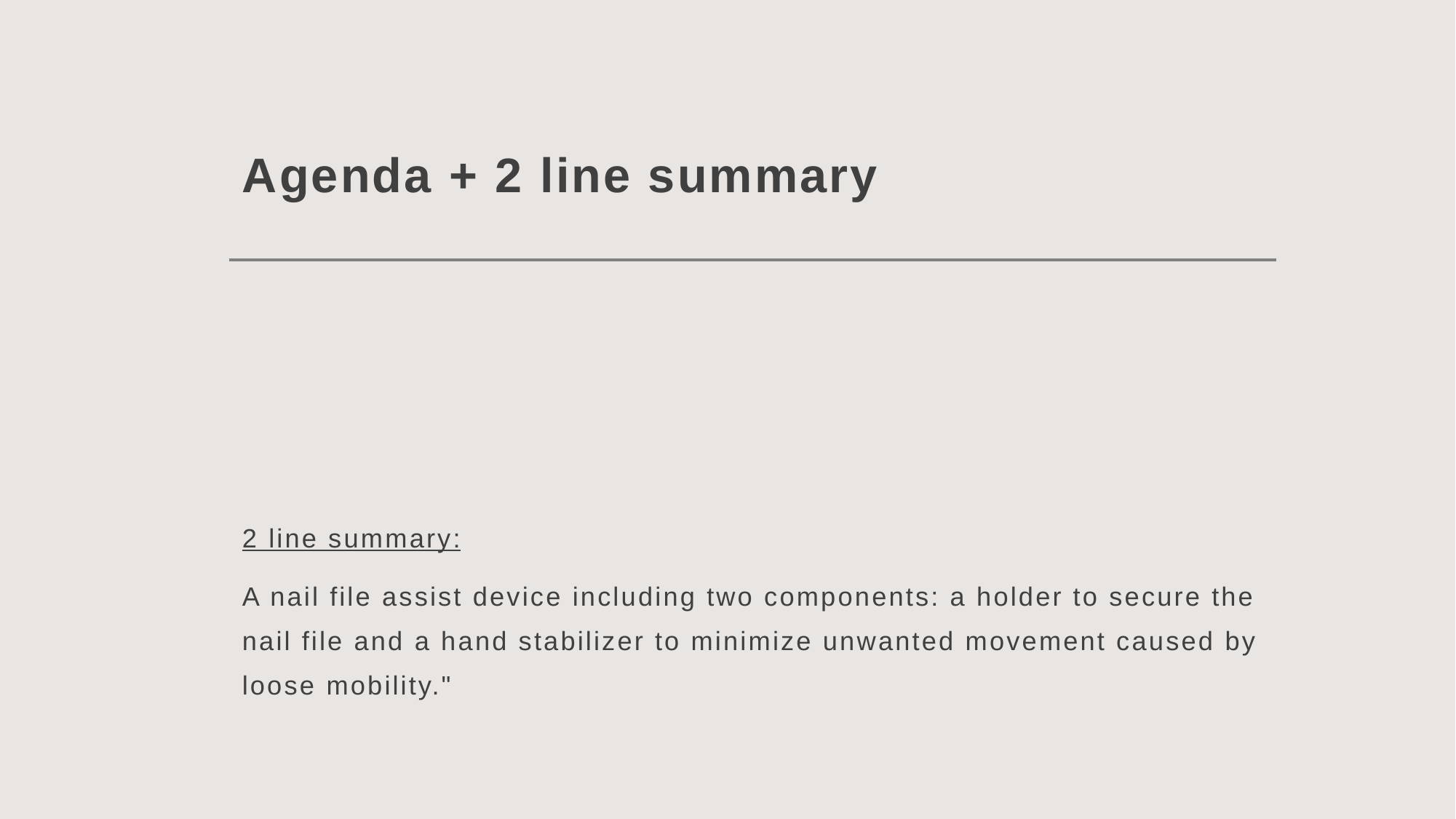

# Agenda + 2 line summary

2 line summary:
A nail file assist device including two components: a holder to secure the nail file and a hand stabilizer to minimize unwanted movement caused by loose mobility."